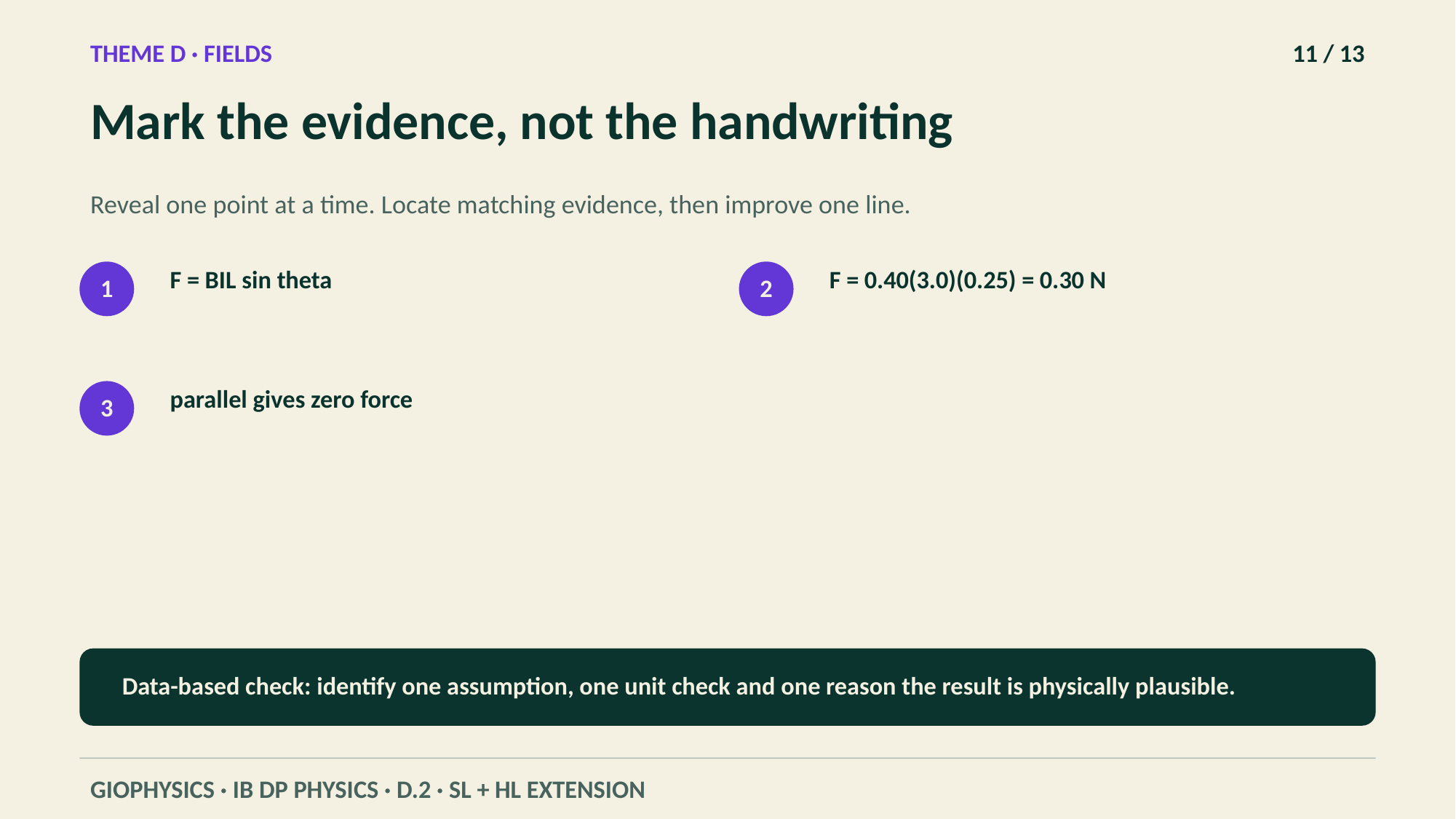

THEME D · FIELDS
11 / 13
Mark the evidence, not the handwriting
Reveal one point at a time. Locate matching evidence, then improve one line.
F = BIL sin theta
F = 0.40(3.0)(0.25) = 0.30 N

1
2
parallel gives zero force

3

Data-based check: identify one assumption, one unit check and one reason the result is physically plausible.

GIOPHYSICS · IB DP PHYSICS · D.2 · SL + HL EXTENSION